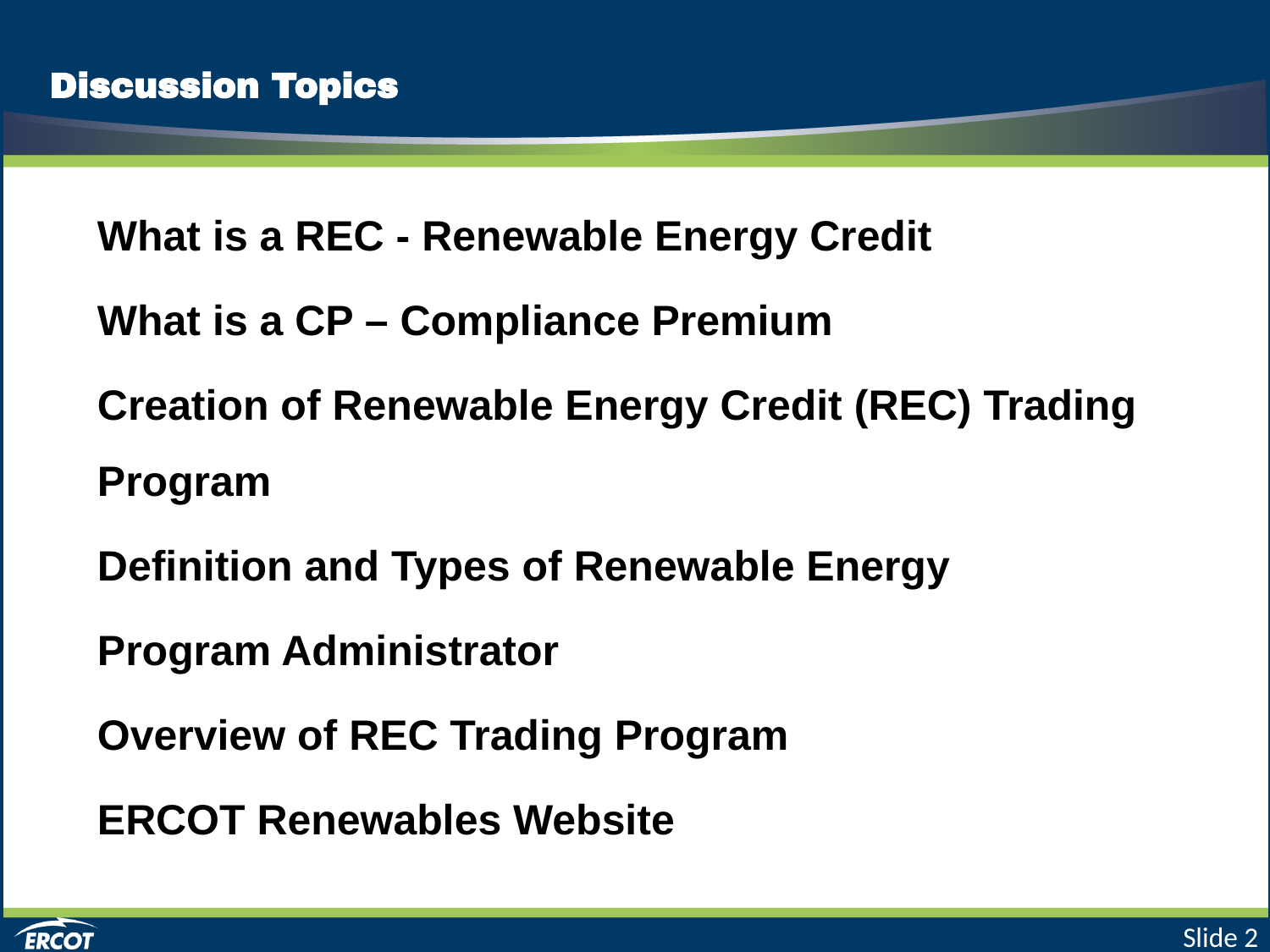

# Discussion Topics
What is a REC - Renewable Energy Credit
What is a CP – Compliance Premium
Creation of Renewable Energy Credit (REC) Trading Program
Definition and Types of Renewable Energy
Program Administrator
Overview of REC Trading Program
ERCOT Renewables Website